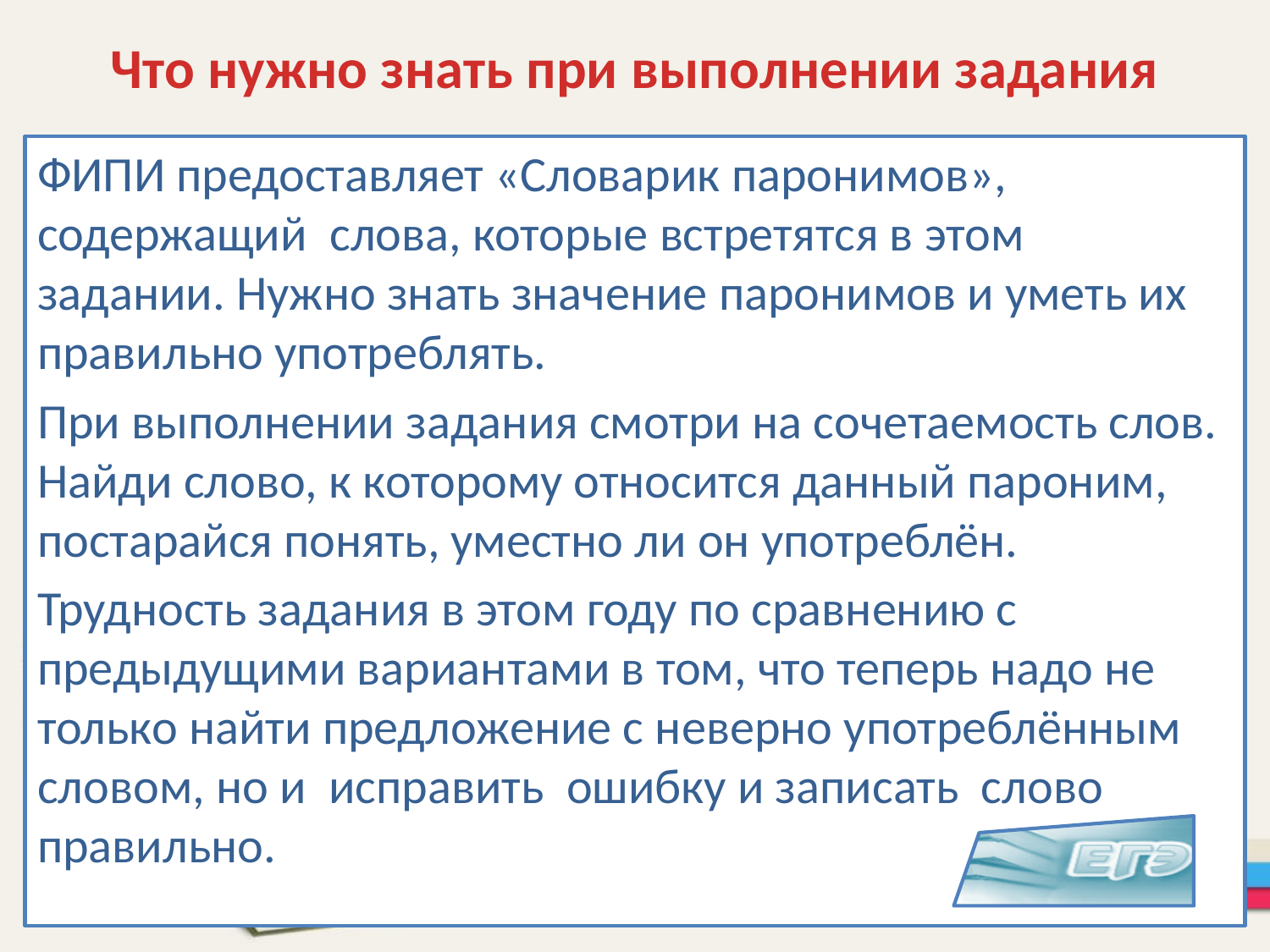

Что нужно знать при выполнении задания

ФИПИ предоставляет «Словарик паронимов», содержащий  слова, которые встретятся в этом  задании. Нужно знать значение паронимов и уметь их правильно употреблять.
При выполнении задания смотри на сочетаемость слов. Найди слово, к которому относится данный пароним, постарайся понять, уместно ли он употреблён.
Трудность задания в этом году по сравнению с предыдущими вариантами в том, что теперь надо не только найти предложение с неверно употреблённым словом, но и  исправить  ошибку и записать  слово правильно.